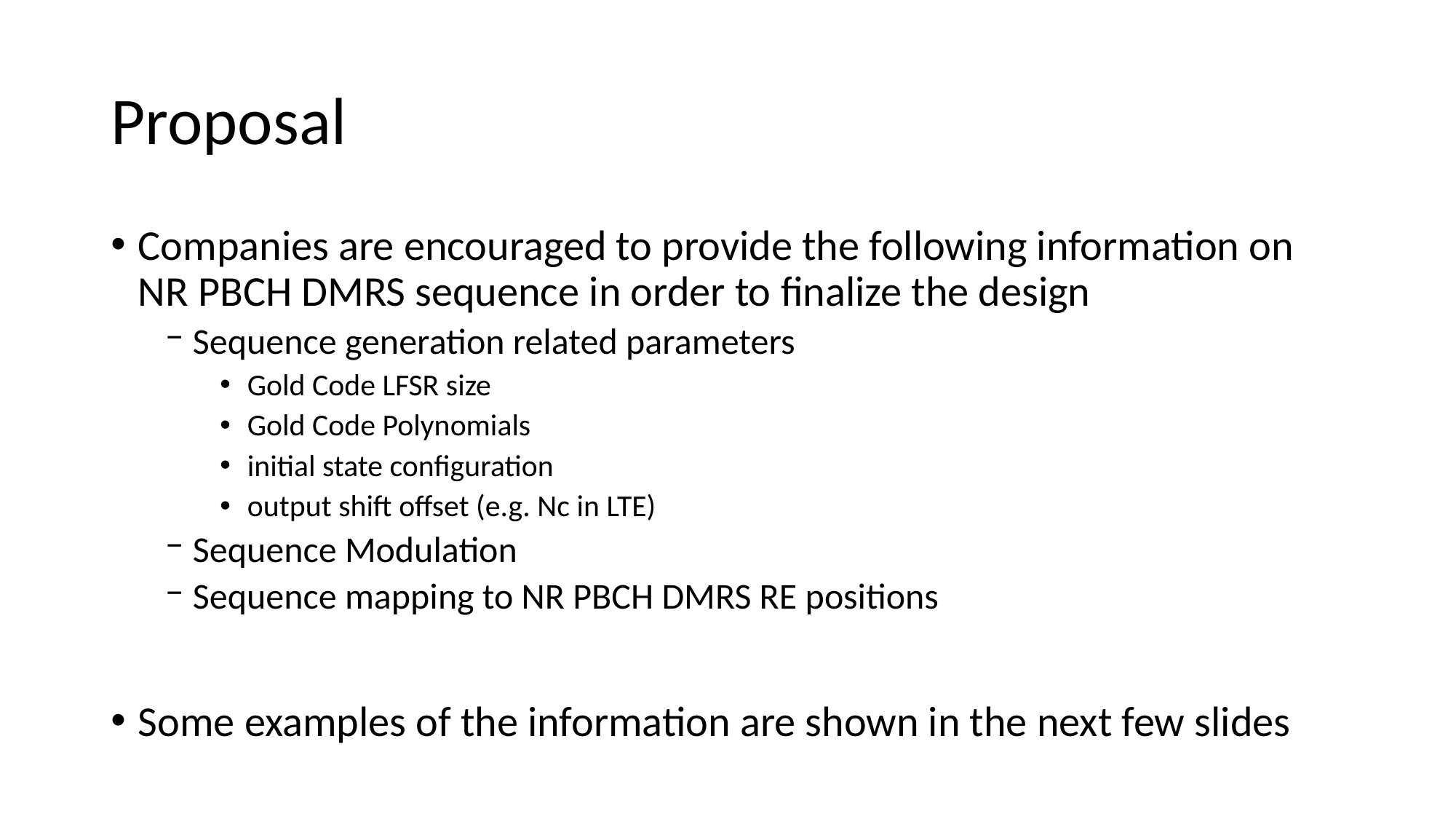

# Proposal
Companies are encouraged to provide the following information on NR PBCH DMRS sequence in order to finalize the design
Sequence generation related parameters
Gold Code LFSR size
Gold Code Polynomials
initial state configuration
output shift offset (e.g. Nc in LTE)
Sequence Modulation
Sequence mapping to NR PBCH DMRS RE positions

Some examples of the information are shown in the next few slides